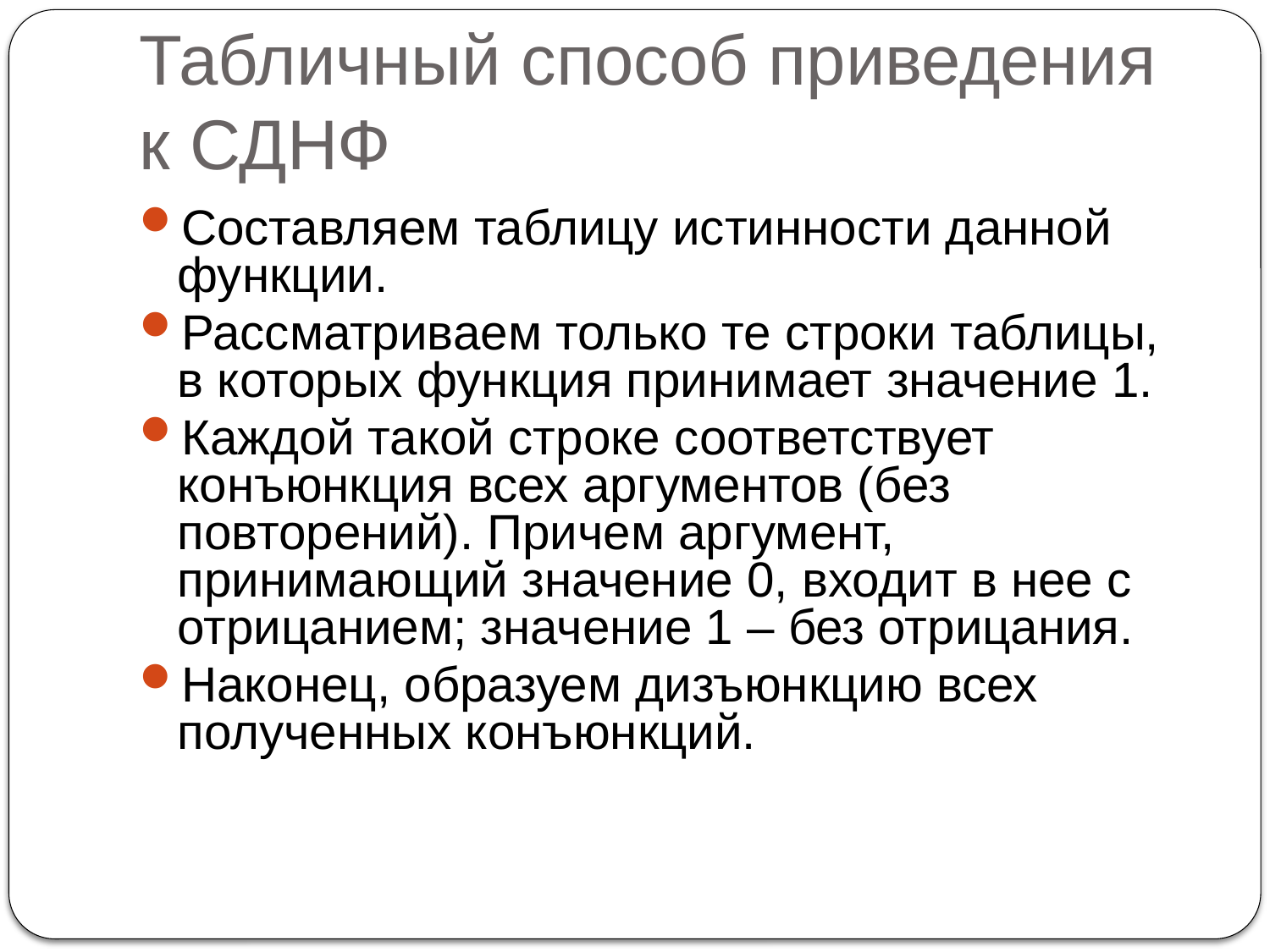

# Табличный способ приведения к СДНФ
Составляем таблицу истинности данной функции.
Рассматриваем только те строки таблицы, в которых функция принимает значение 1.
Каждой такой строке соответствует конъюнкция всех аргументов (без повторений). Причем аргумент, принимающий значение 0, входит в нее с отрицанием; значение 1 – без отрицания.
Наконец, образуем дизъюнкцию всех полученных конъюнкций.